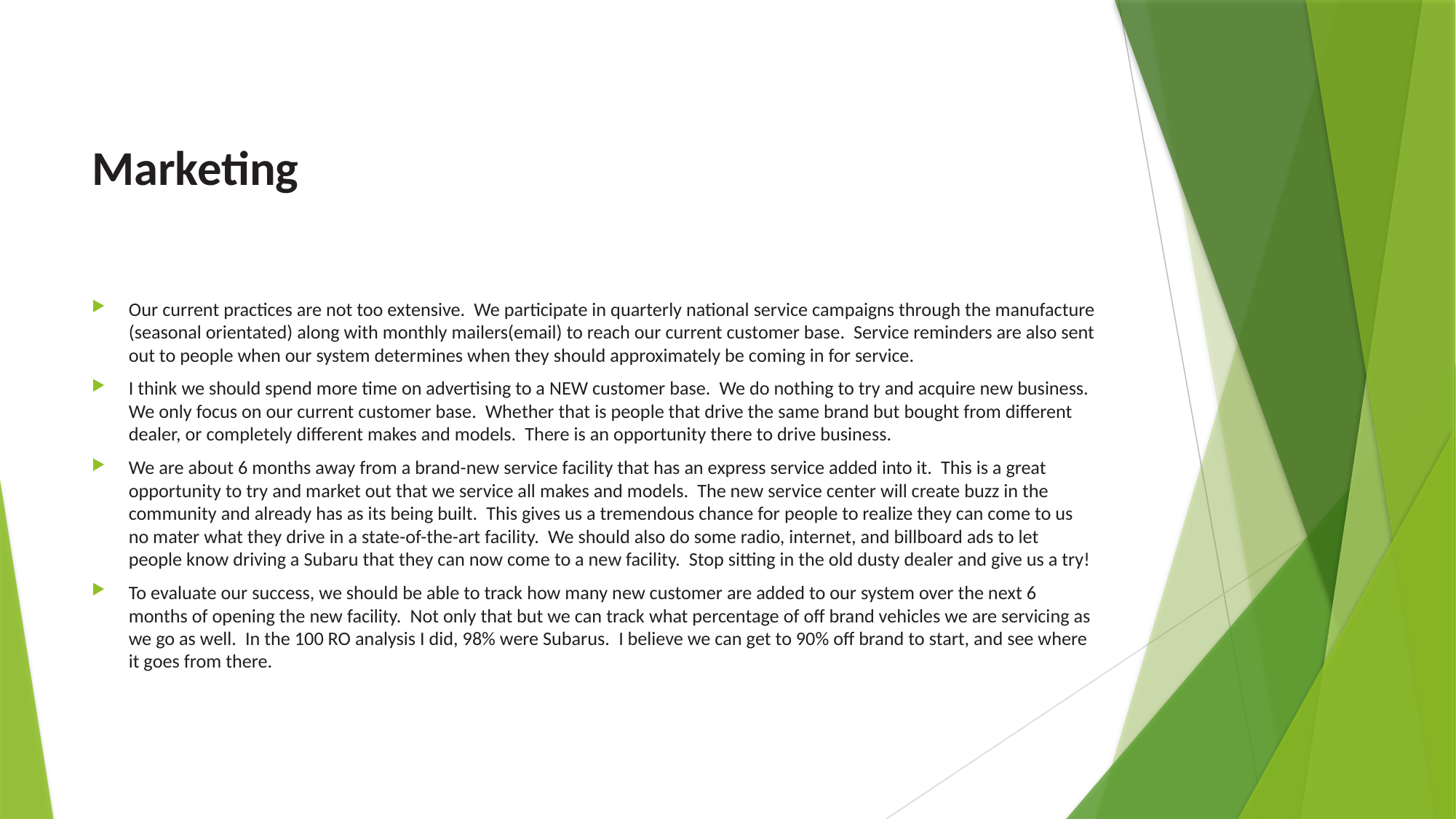

# Marketing

Our current practices are not too extensive.  We participate in quarterly national service campaigns through the manufacture (seasonal orientated) along with monthly mailers(email) to reach our current customer base.  Service reminders are also sent out to people when our system determines when they should approximately be coming in for service.
I think we should spend more time on advertising to a NEW customer base.  We do nothing to try and acquire new business.  We only focus on our current customer base.  Whether that is people that drive the same brand but bought from different dealer, or completely different makes and models.  There is an opportunity there to drive business.
We are about 6 months away from a brand-new service facility that has an express service added into it.  This is a great opportunity to try and market out that we service all makes and models.  The new service center will create buzz in the community and already has as its being built.  This gives us a tremendous chance for people to realize they can come to us no mater what they drive in a state-of-the-art facility.  We should also do some radio, internet, and billboard ads to let people know driving a Subaru that they can now come to a new facility.  Stop sitting in the old dusty dealer and give us a try!
To evaluate our success, we should be able to track how many new customer are added to our system over the next 6 months of opening the new facility.  Not only that but we can track what percentage of off brand vehicles we are servicing as we go as well.  In the 100 RO analysis I did, 98% were Subarus.  I believe we can get to 90% off brand to start, and see where it goes from there.